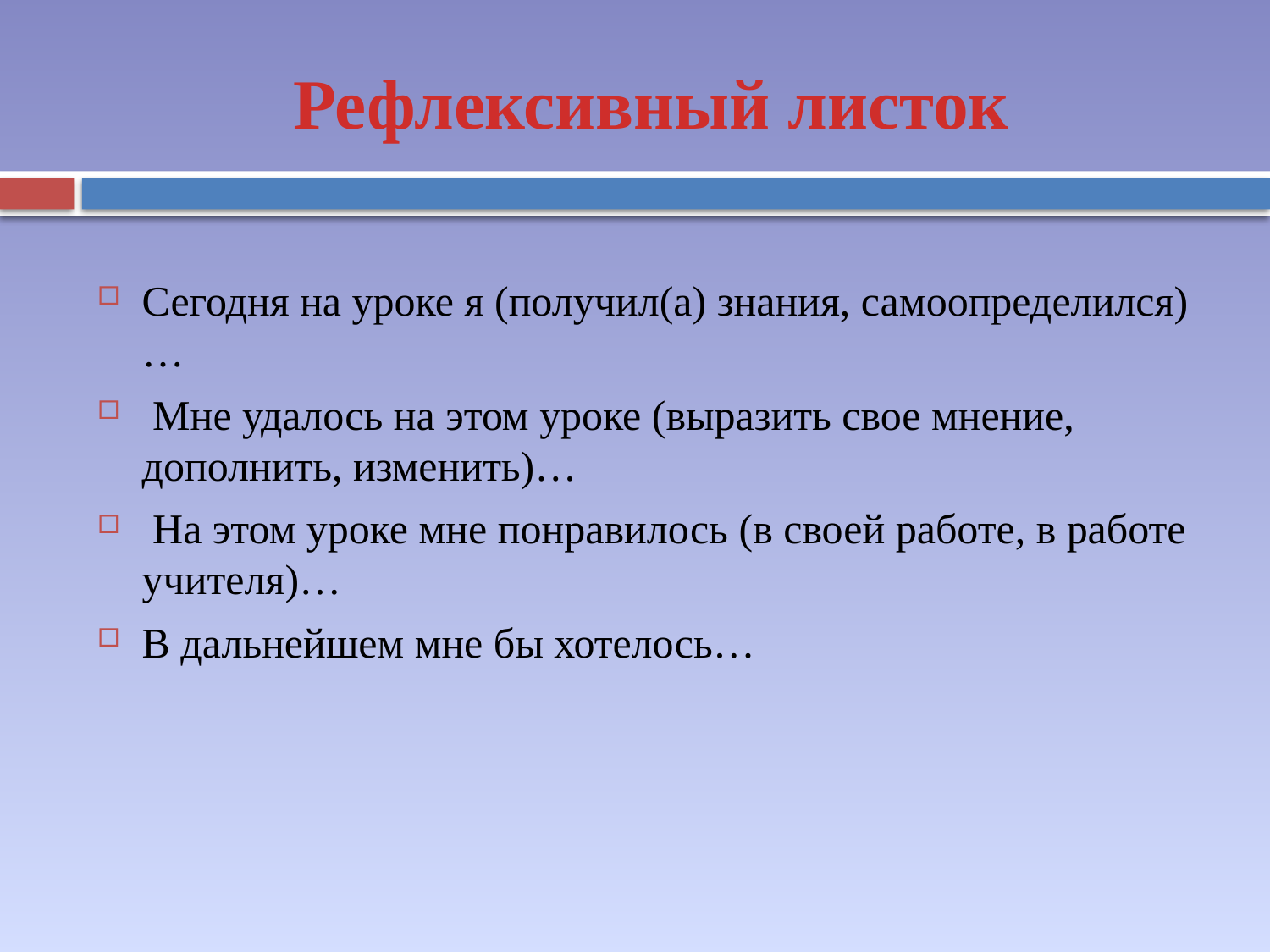

# Рефлексивный листок
Сегодня на уроке я (получил(а) знания, самоопределился)…
 Мне удалось на этом уроке (выразить свое мнение, дополнить, изменить)…
 На этом уроке мне понравилось (в своей работе, в работе учителя)…
В дальнейшем мне бы хотелось…